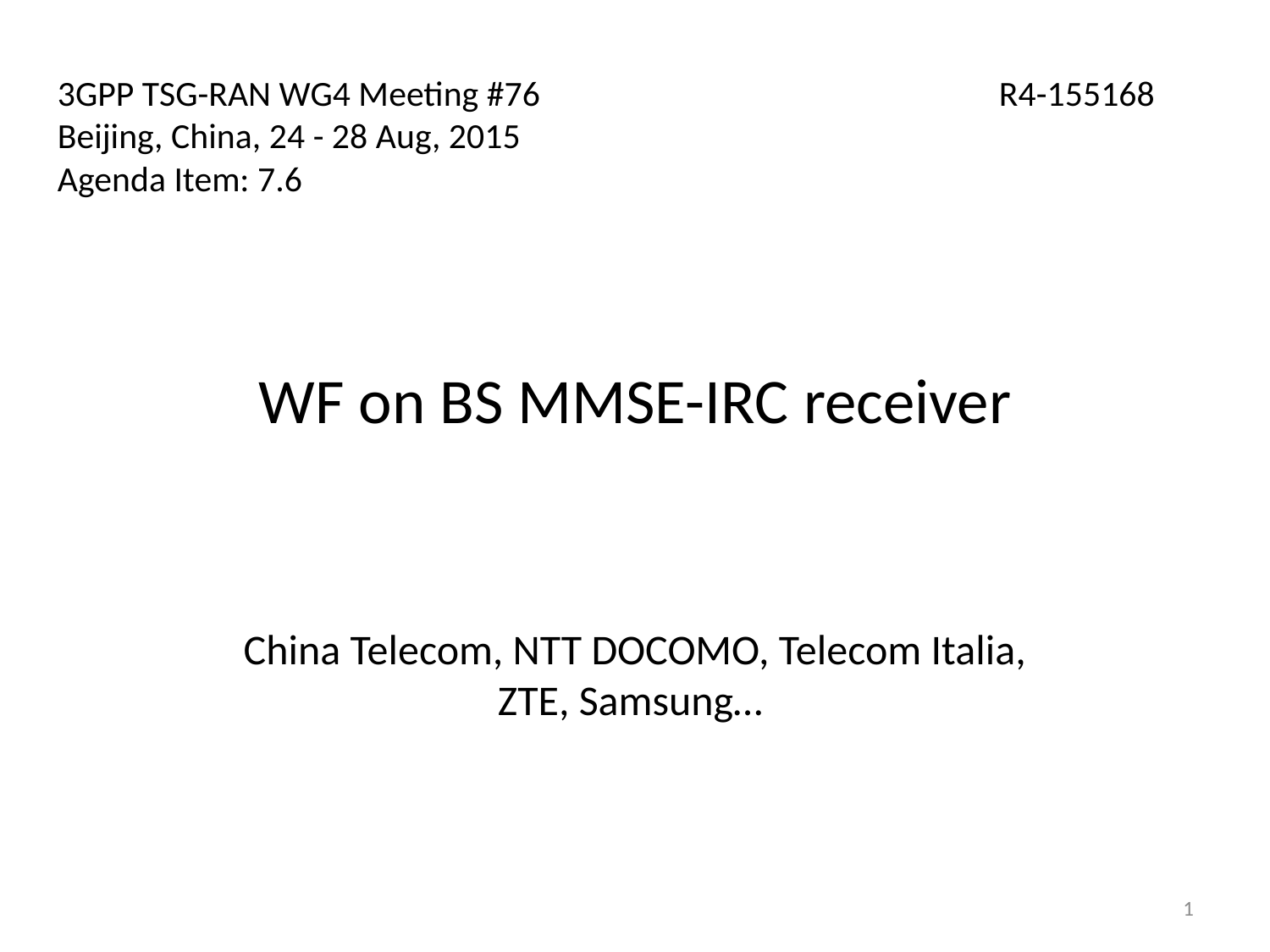

3GPP TSG-RAN WG4 Meeting #76                                                         R4-155168
Beijing, China, 24 - 28 Aug, 2015
Agenda Item: 7.6
# WF on BS MMSE-IRC receiver
China Telecom, NTT DOCOMO, Telecom Italia, ZTE, Samsung…
1